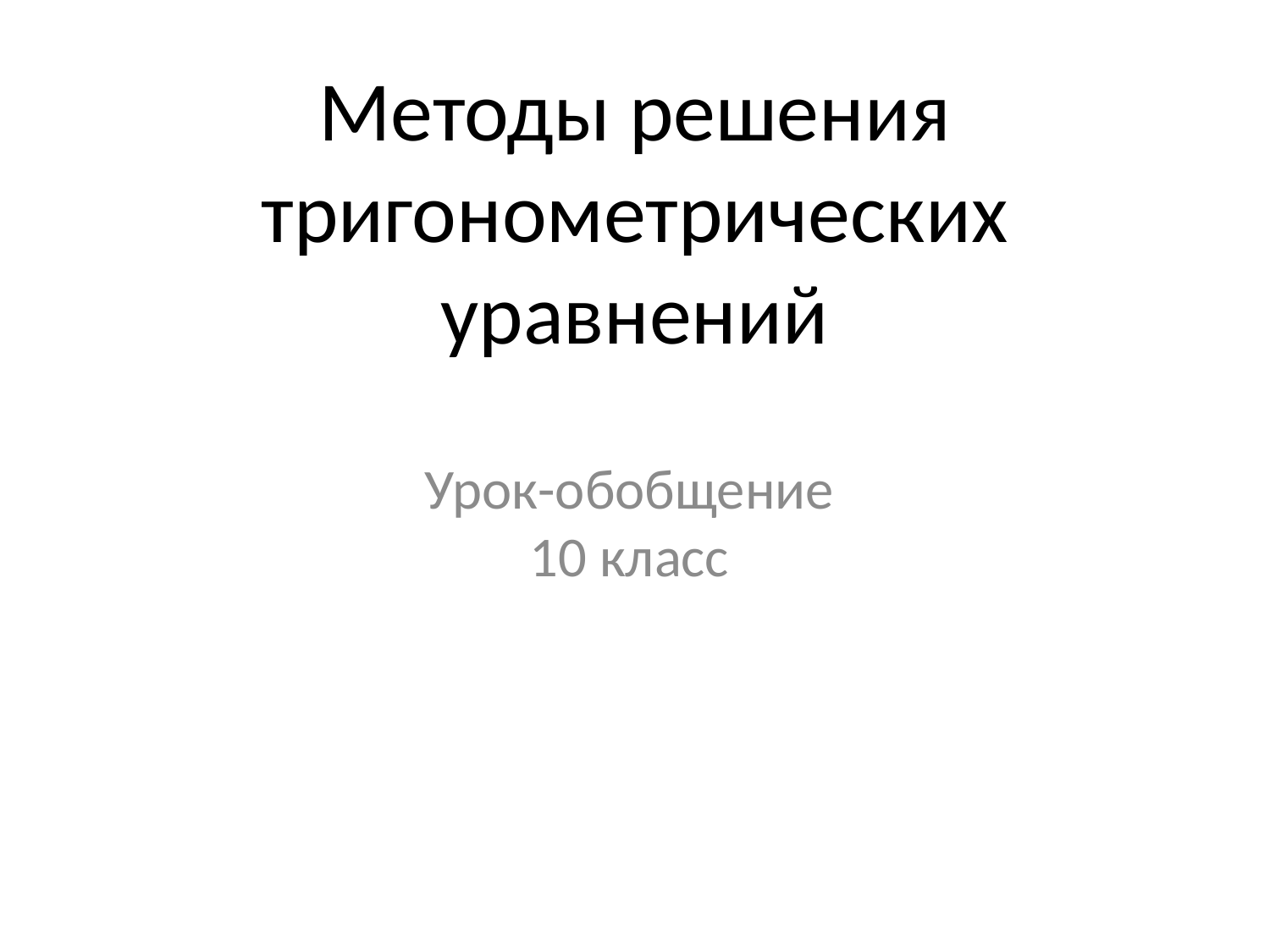

# Методы решения тригонометрических уравнений
Урок-обобщение
10 класс